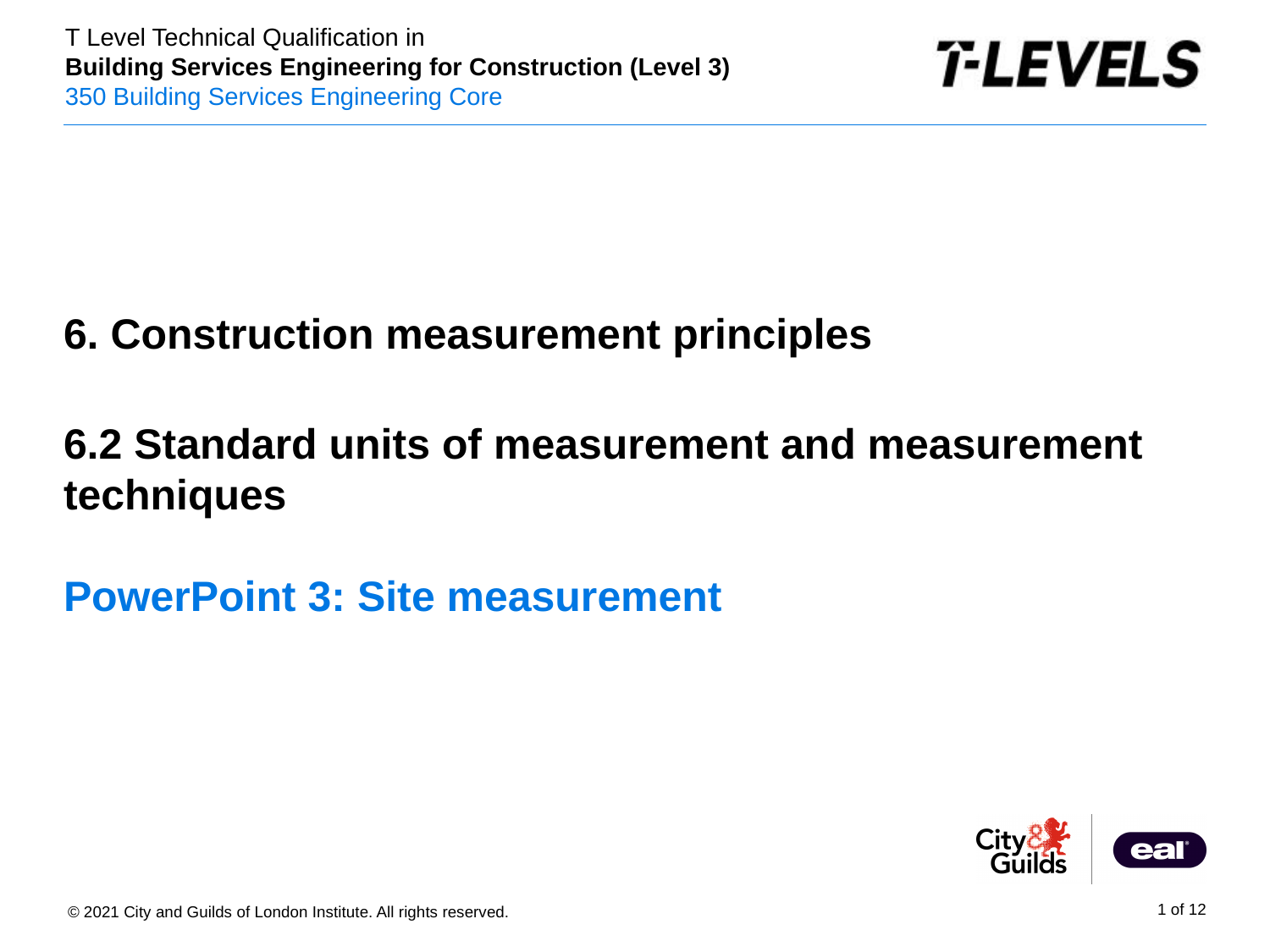

6. Construction measurement principles
# 6.2 Standard units of measurement and measurement techniques PowerPoint 3: Site measurement